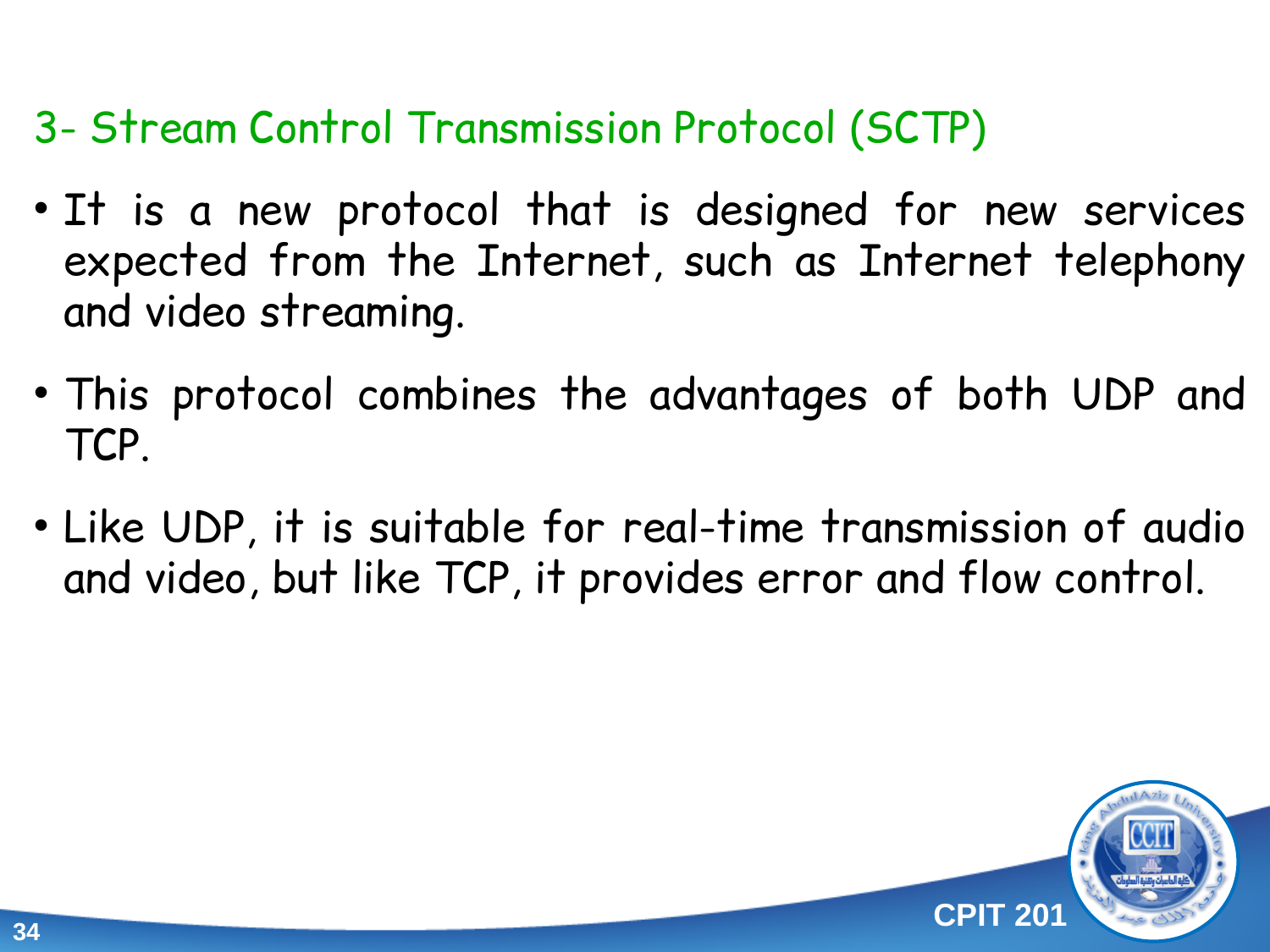

3- Stream Control Transmission Protocol (SCTP)
It is a new protocol that is designed for new services expected from the Internet, such as Internet telephony and video streaming.
This protocol combines the advantages of both UDP and TCP.
Like UDP, it is suitable for real-time transmission of audio and video, but like TCP, it provides error and flow control.

34